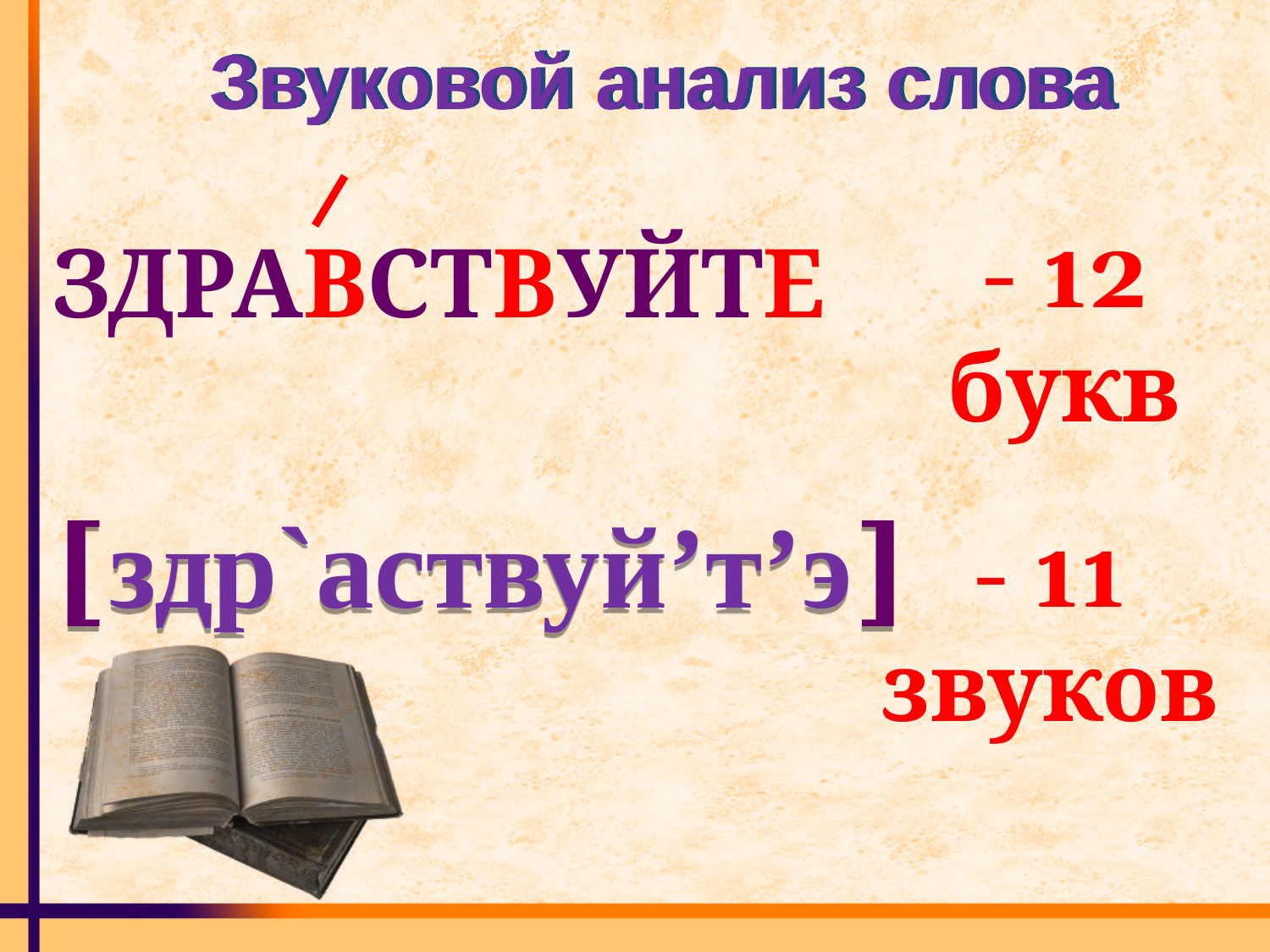

Звуковой анализ слова
- 12 букв
ЗДРАВСТВУЙТЕ

[здр`аствуй’т’э]
- 11 звуков